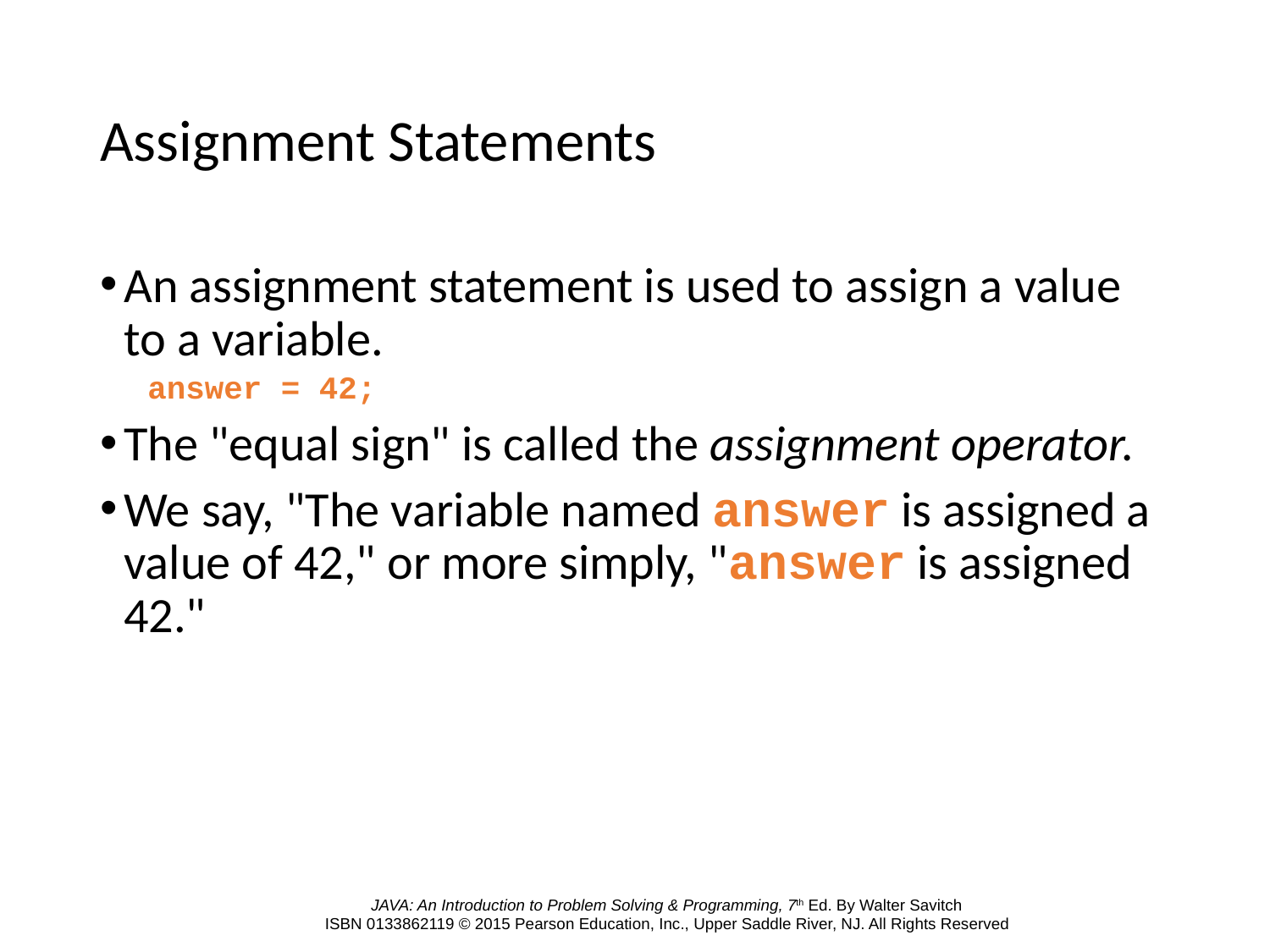

# Assignment Statements
An assignment statement is used to assign a value to a variable.
answer = 42;
The "equal sign" is called the assignment operator.
We say, "The variable named answer is assigned a value of 42," or more simply, "answer is assigned 42."